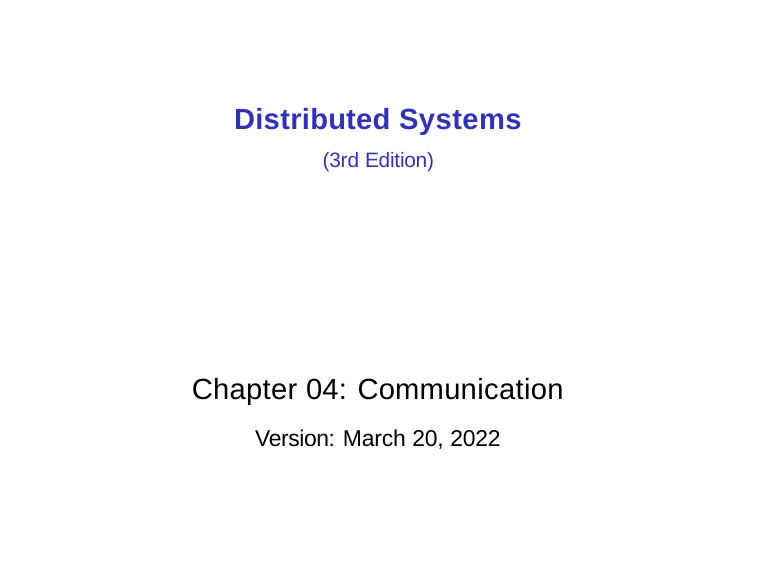

Distributed Systems
(3rd Edition)
Chapter 04: Communication
Version: March 20, 2022